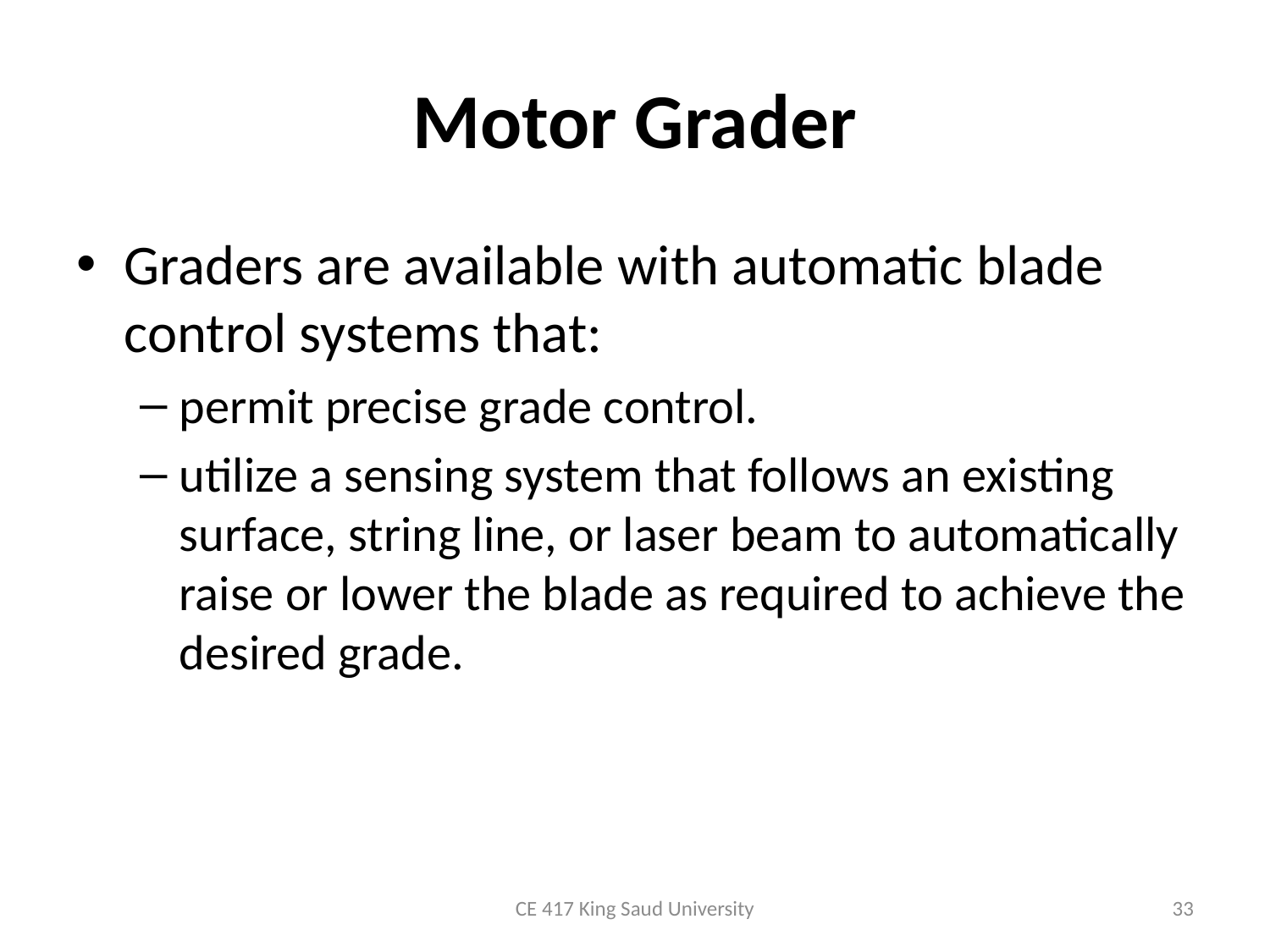

# Motor Grader
Graders are available with automatic blade control systems that:
permit precise grade control.
utilize a sensing system that follows an existing surface, string line, or laser beam to automatically raise or lower the blade as required to achieve the desired grade.
CE 417 King Saud University
33